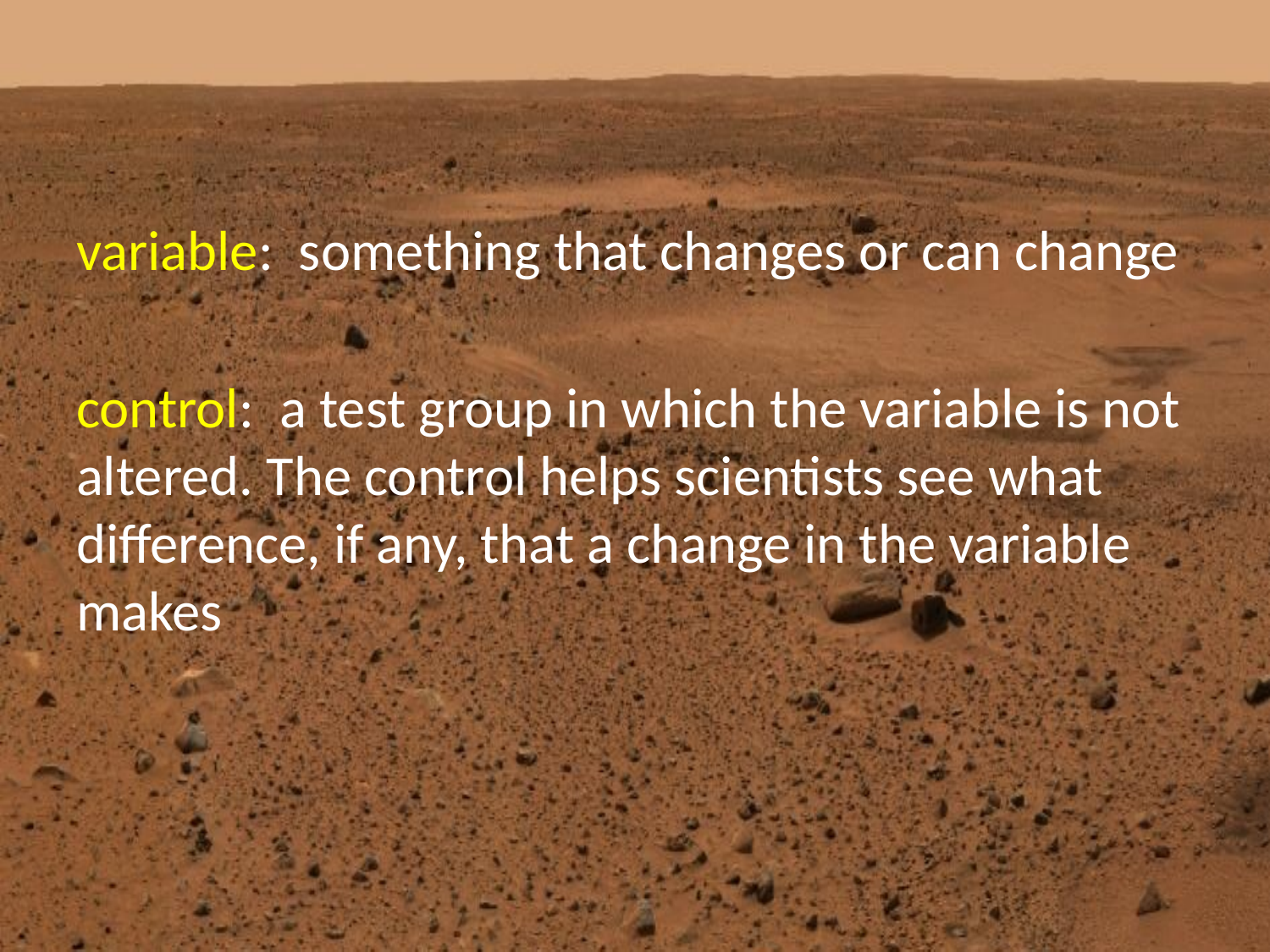

variable:  something that changes or can change

control:  a test group in which the variable is not altered. The control helps scientists see what difference, if any, that a change in the variable makes